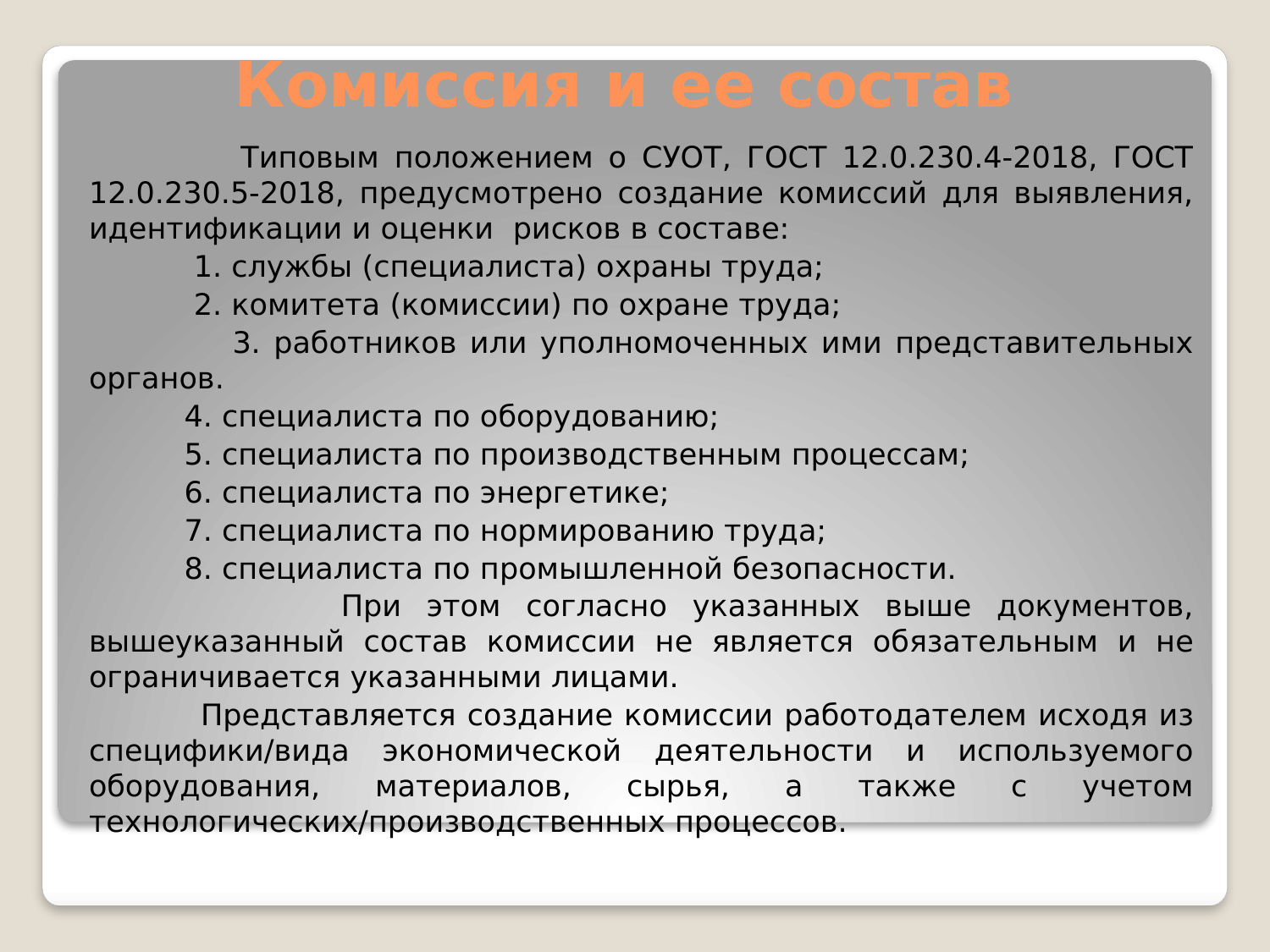

# Комиссия и ее состав
          Типовым положением о СУОТ, ГОСТ 12.0.230.4-2018, ГОСТ 12.0.230.5-2018, предусмотрено создание комиссий для выявления, идентификации и оценки  рисков в составе:
           1. службы (специалиста) охраны труда;
           2. комитета (комиссии) по охране труда;
           3. работников или уполномоченных ими представительных органов.
          4. специалиста по оборудованию;
          5. специалиста по производственным процессам;
          6. специалиста по энергетике;
          7. специалиста по нормированию труда;
          8. специалиста по промышленной безопасности.
          При этом согласно указанных выше документов, вышеуказанный состав комиссии не является обязательным и не ограничивается указанными лицами.
          Представляется создание комиссии работодателем исходя из специфики/вида экономической деятельности и используемого оборудования, материалов, сырья, а также с учетом технологических/производственных процессов.